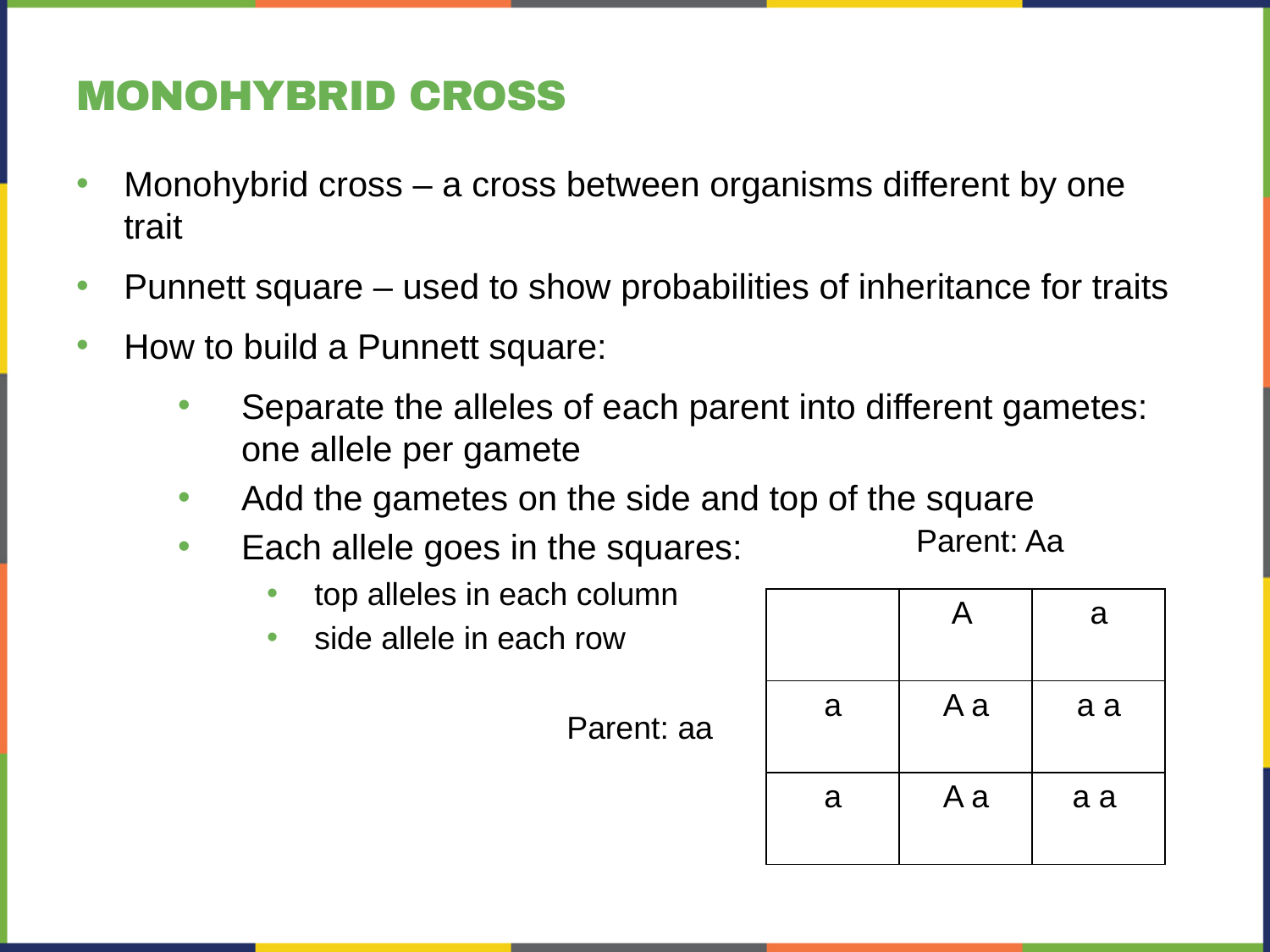

# Monohybrid cross
Monohybrid cross – a cross between organisms different by one trait
Punnett square – used to show probabilities of inheritance for traits
How to build a Punnett square:
Separate the alleles of each parent into different gametes: one allele per gamete
Add the gametes on the side and top of the square
Each allele goes in the squares:
top alleles in each column
side allele in each row

Parent: Aa
|  | A | a |
| --- | --- | --- |
| a | A a | a a |
| a | A a | a a |
Parent: aa